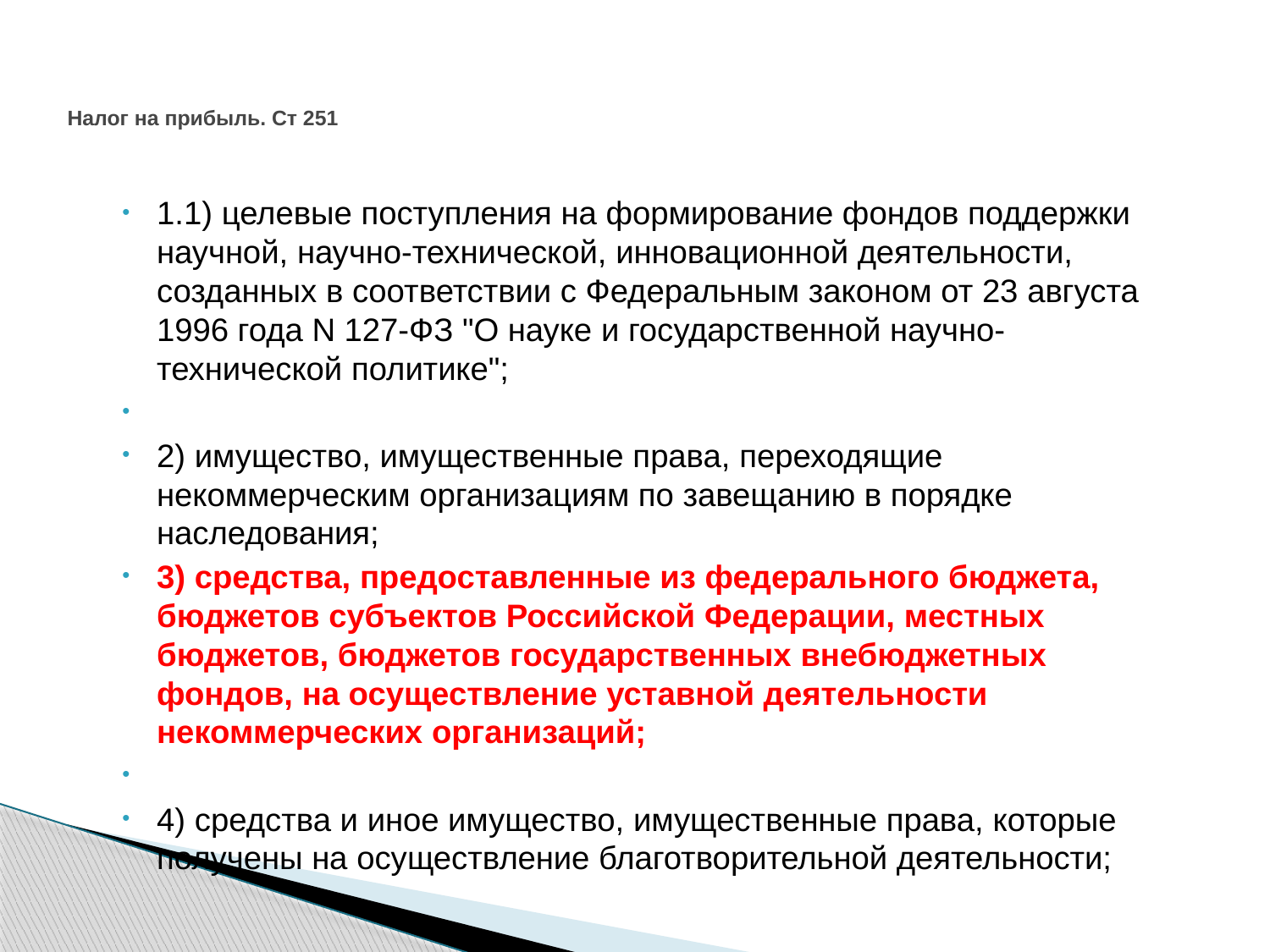

# Налог на прибыль. Ст 251
1.1) целевые поступления на формирование фондов поддержки научной, научно-технической, инновационной деятельности, созданных в соответствии с Федеральным законом от 23 августа 1996 года N 127-ФЗ "О науке и государственной научно-технической политике";

2) имущество, имущественные права, переходящие некоммерческим организациям по завещанию в порядке наследования;
3) средства, предоставленные из федерального бюджета, бюджетов субъектов Российской Федерации, местных бюджетов, бюджетов государственных внебюджетных фондов, на осуществление уставной деятельности некоммерческих организаций;

4) средства и иное имущество, имущественные права, которые получены на осуществление благотворительной деятельности;